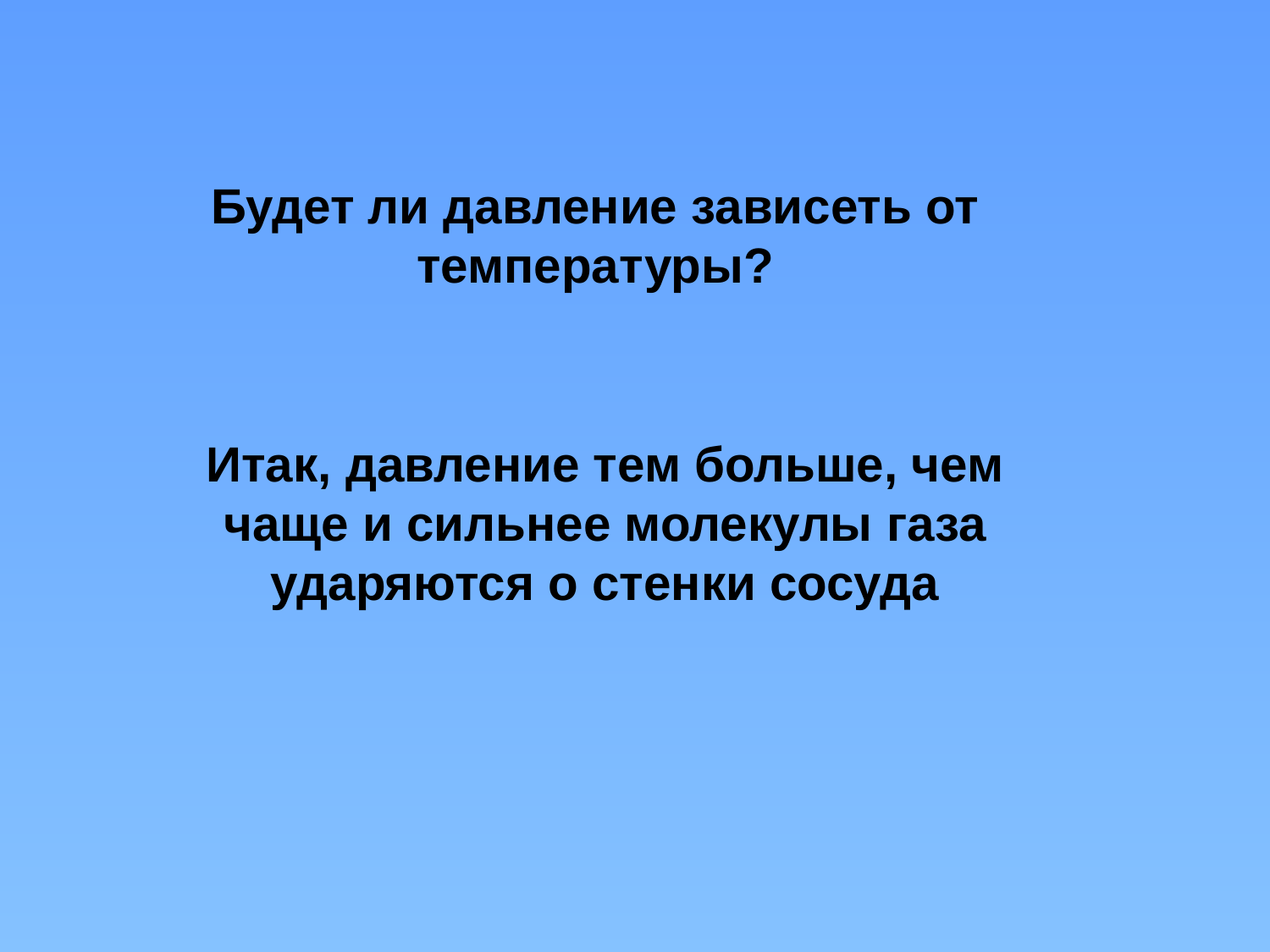

Будет ли давление зависеть от температуры?
Итак, давление тем больше, чем чаще и сильнее молекулы газа ударяются о стенки сосуда